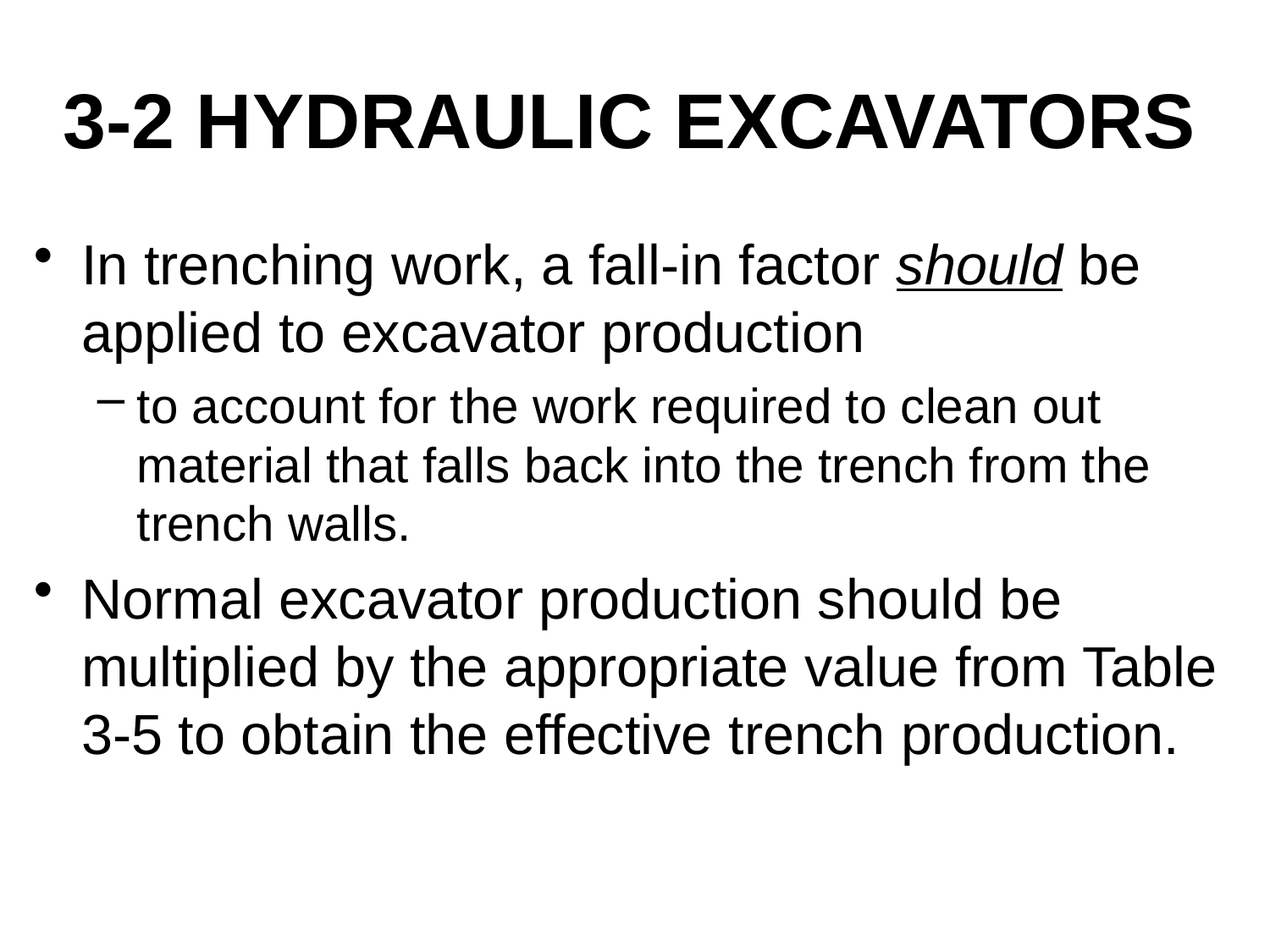

# 3-2 HYDRAULIC EXCAVATORS
In trenching work, a fall-in factor should be applied to excavator production
to account for the work required to clean out material that falls back into the trench from the trench walls.
Normal excavator production should be multiplied by the appropriate value from Table 3-5 to obtain the effective trench production.